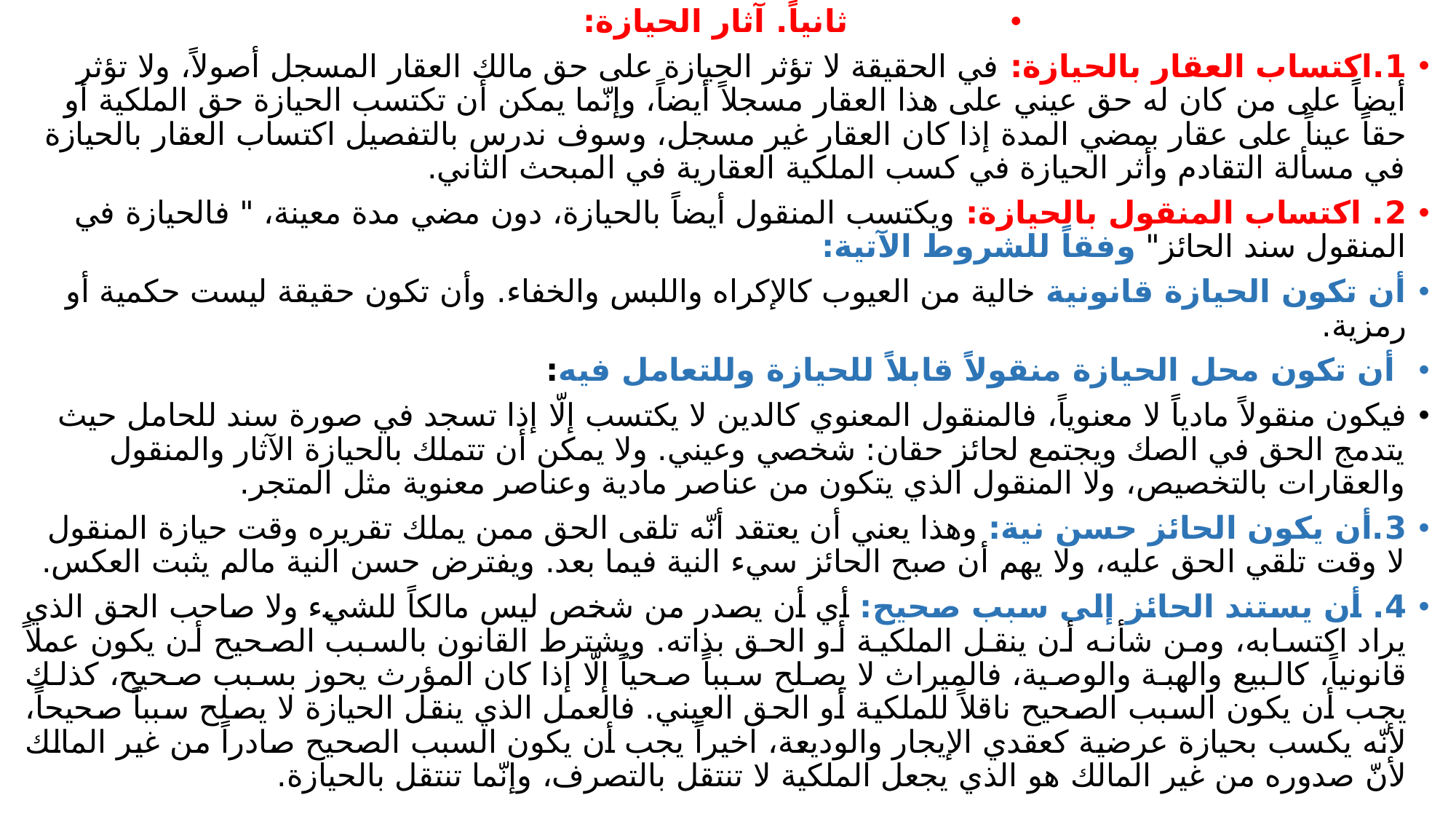

ثانياً. آثار الحيازة:
1.اكتساب العقار بالحيازة: في الحقيقة لا تؤثر الحيازة على حق مالك العقار المسجل أصولاً، ولا تؤثر أيضاً على من كان له حق عيني على هذا العقار مسجلاً أيضاً، وإنّما يمكن أن تكتسب الحيازة حق الملكية أو حقاً عيناً على عقار بمضي المدة إذا كان العقار غير مسجل، وسوف ندرس بالتفصيل اكتساب العقار بالحيازة في مسألة التقادم وأثر الحيازة في كسب الملكية العقارية في المبحث الثاني.
2. اكتساب المنقول بالحيازة: ويكتسب المنقول أيضاً بالحيازة، دون مضي مدة معينة، " فالحيازة في المنقول سند الحائز" وفقاً للشروط الآتية:
أن تكون الحيازة قانونية خالية من العيوب كالإكراه واللبس والخفاء. وأن تكون حقيقة ليست حكمية أو رمزية.
 أن تكون محل الحيازة منقولاً قابلاً للحيازة وللتعامل فيه:
فيكون منقولاً مادياً لا معنوياً، فالمنقول المعنوي كالدين لا يكتسب إلّا إذا تسجد في صورة سند للحامل حيث يتدمج الحق في الصك ويجتمع لحائز حقان: شخصي وعيني. ولا يمكن أن تتملك بالحيازة الآثار والمنقول والعقارات بالتخصيص، ولا المنقول الذي يتكون من عناصر مادية وعناصر معنوية مثل المتجر.
3.أن يكون الحائز حسن نية: وهذا يعني أن يعتقد أنّه تلقى الحق ممن يملك تقريره وقت حيازة المنقول لا وقت تلقي الحق عليه، ولا يهم أن صبح الحائز سيء النية فيما بعد. ويفترض حسن النية مالم يثبت العكس.
4. أن يستند الحائز إلى سبب صحيح: أي أن يصدر من شخص ليس مالكاً للشيء ولا صاحب الحق الذي يراد اكتسابه، ومن شأنه أن ينقل الملكية أو الحق بذاته. ويشترط القانون بالسبب الصحيح أن يكون عملاً قانونياً، كالبيع والهبة والوصية، فالميراث لا يصلح سبباً صحياً إلّا إذا كان المؤرث يحوز بسبب صحيح، كذلك يجب أن يكون السبب الصحيح ناقلاً للملكية أو الحق العيني. فالعمل الذي ينقل الحيازة لا يصلح سبباً صحيحاً، لأنّه يكسب بحيازة عرضية كعقدي الإيجار والوديعة، اخيراً يجب أن يكون السبب الصحيح صادراً من غير المالك لأنّ صدوره من غير المالك هو الذي يجعل الملكية لا تنتقل بالتصرف، وإنّما تنتقل بالحيازة.

#